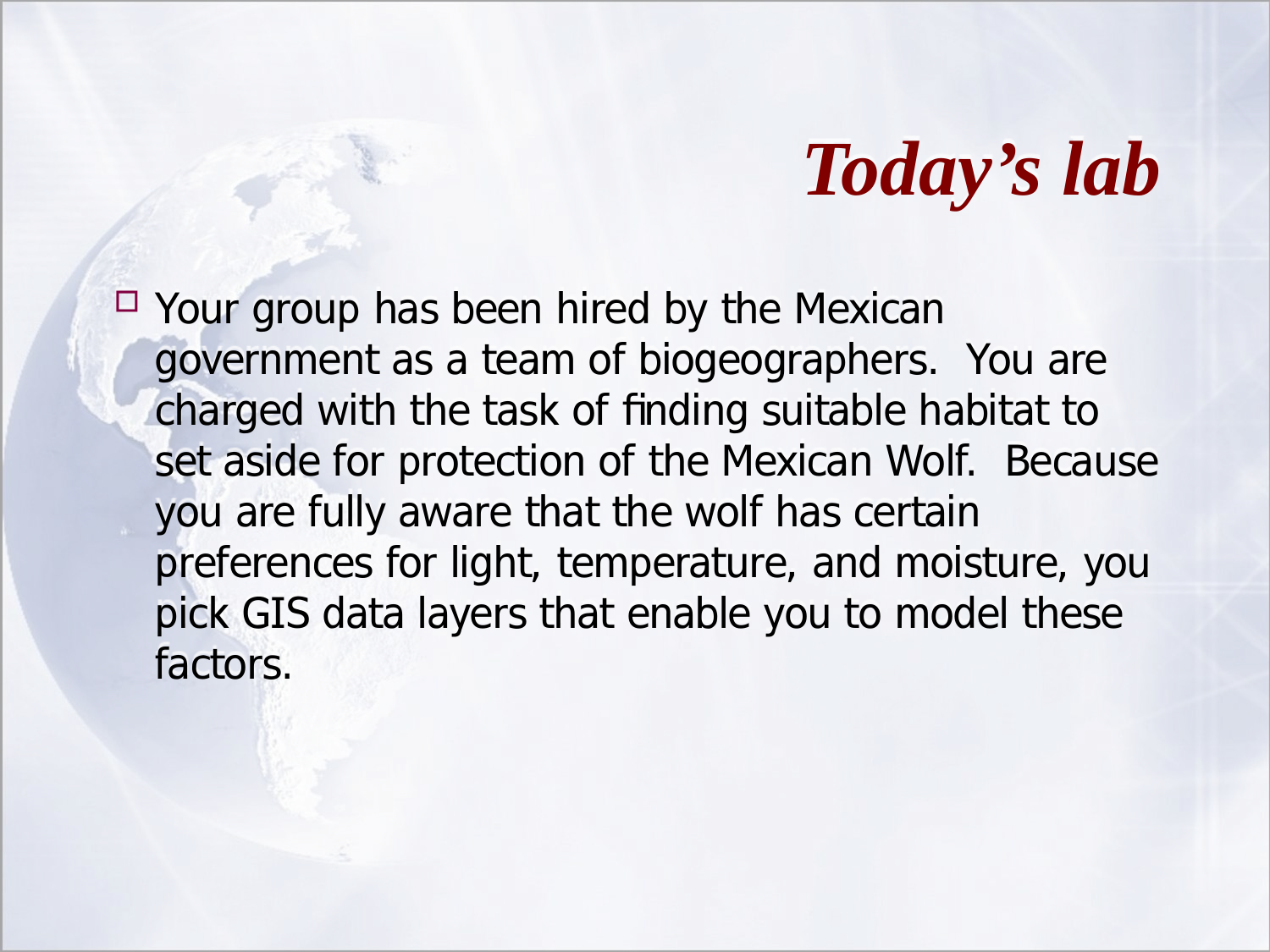

# Today’s lab
Your group has been hired by the Mexican government as a team of biogeographers.  You are charged with the task of finding suitable habitat to set aside for protection of the Mexican Wolf.  Because you are fully aware that the wolf has certain preferences for light, temperature, and moisture, you pick GIS data layers that enable you to model these factors.